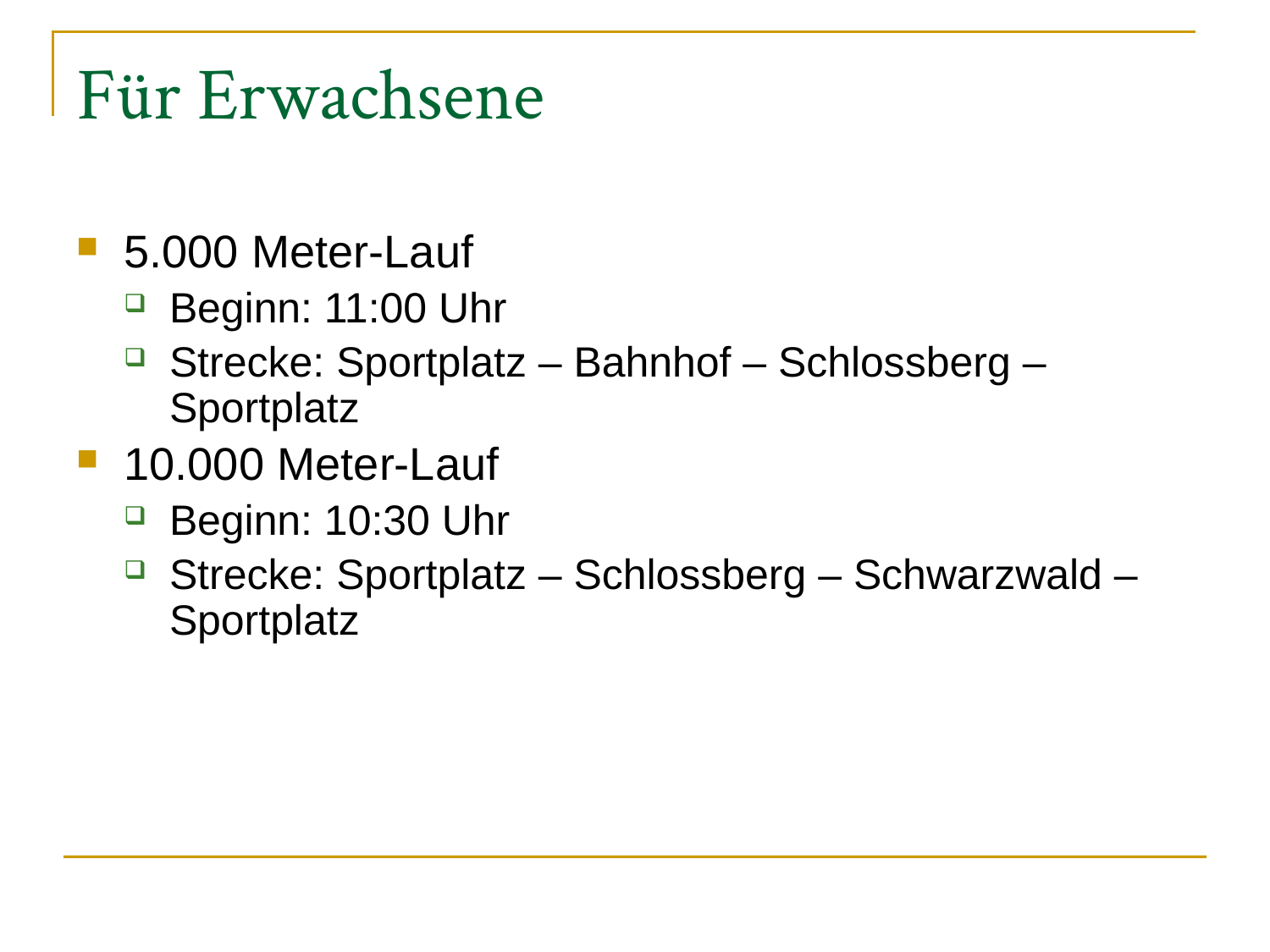

# Für Erwachsene
5.000 Meter-Lauf
Beginn: 11:00 Uhr
Strecke: Sportplatz – Bahnhof – Schlossberg – Sportplatz
10.000 Meter-Lauf
Beginn: 10:30 Uhr
Strecke: Sportplatz – Schlossberg – Schwarzwald – Sportplatz